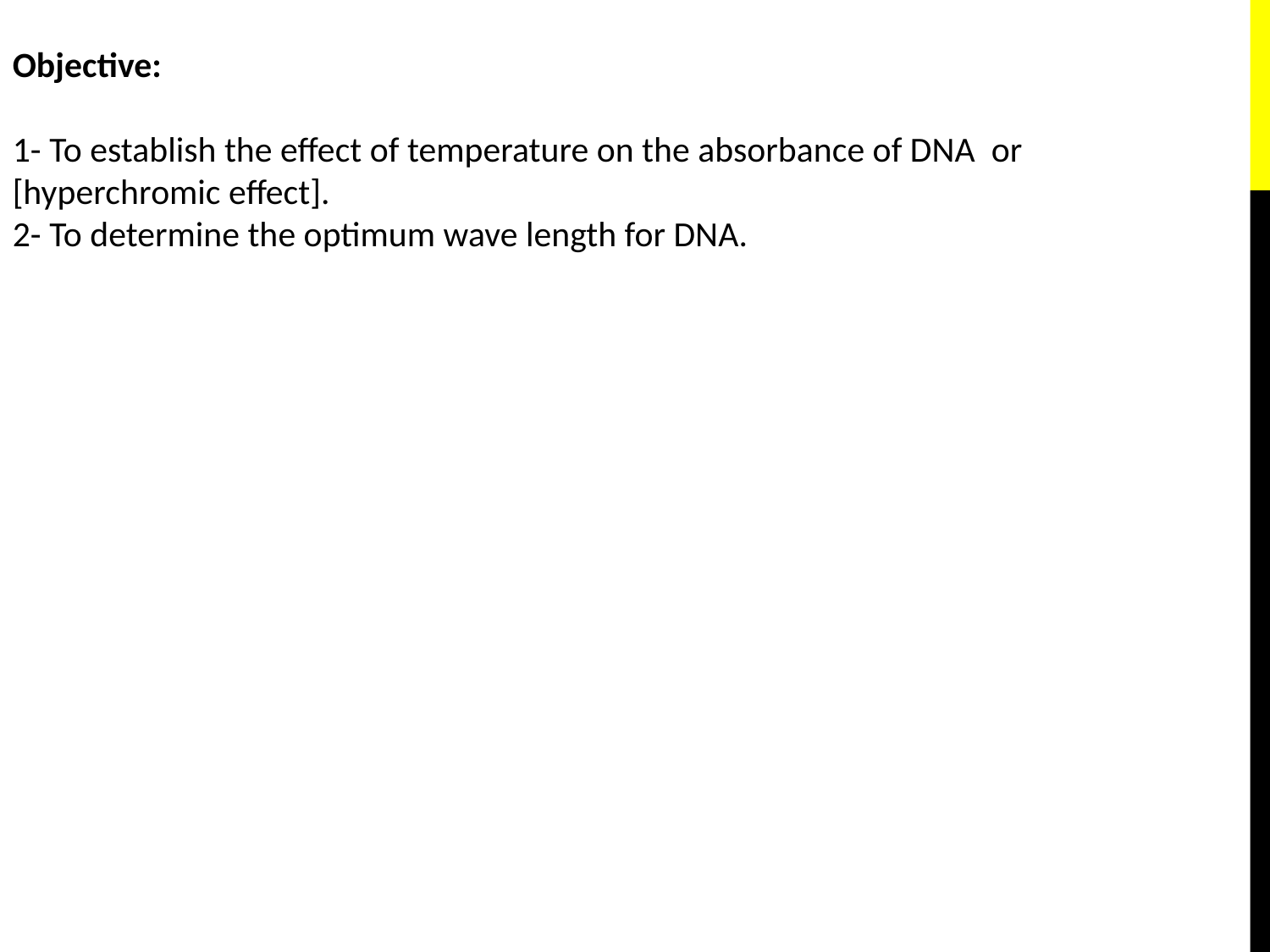

Objective:

1- To establish the effect of temperature on the absorbance of DNA  or [hyperchromic effect].
2- To determine the optimum wave length for DNA.